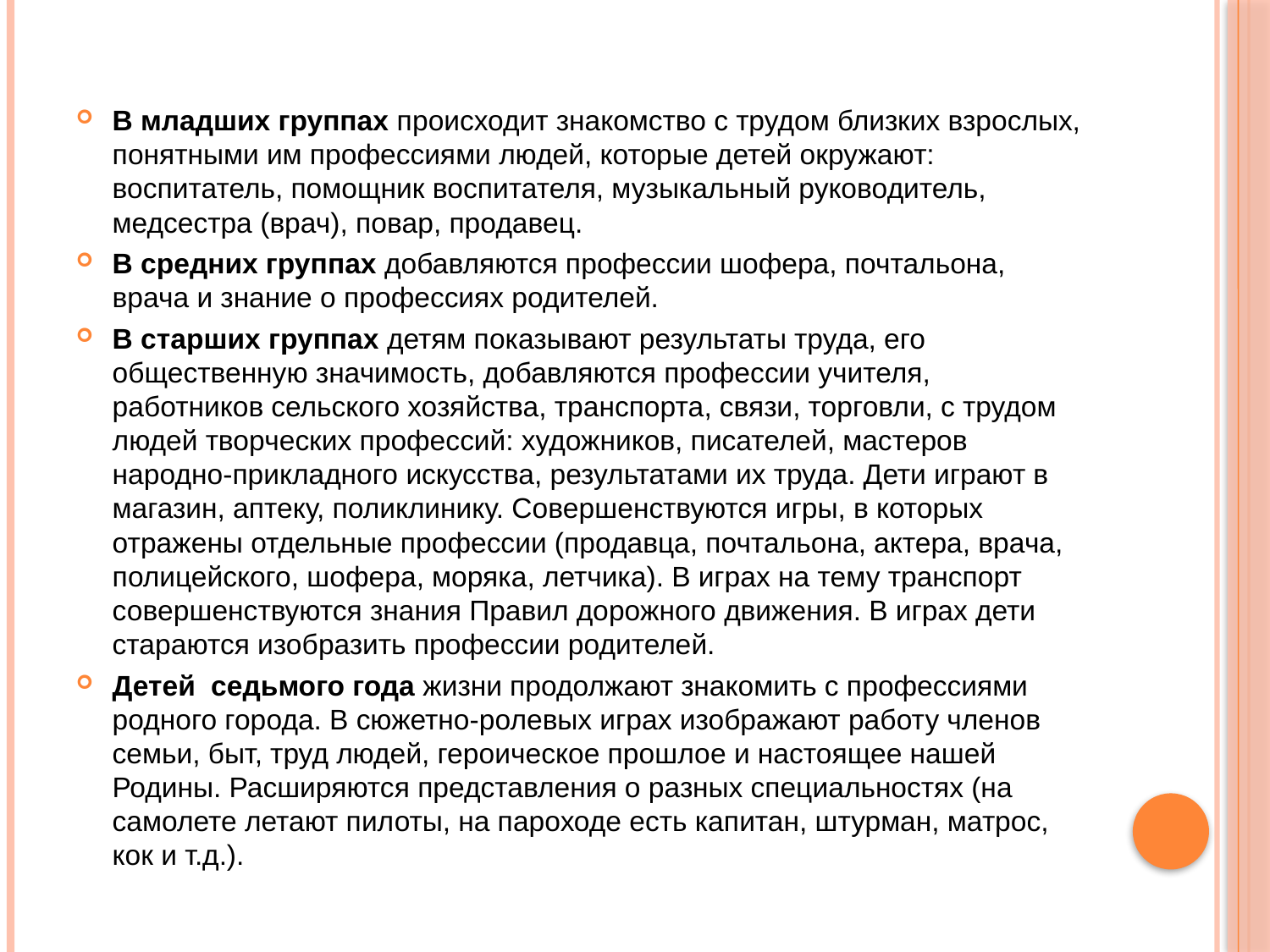

#
В младших группах происходит знакомство с трудом близких взрослых, понятными им профессиями людей, которые детей окружают: воспитатель, помощник воспитателя, музыкальный руководитель, медсестра (врач), повар, продавец.
В средних группах добавляются профессии шофера, почтальона, врача и знание о профессиях родителей.
В старших группах детям показывают результаты труда, его общественную значимость, добавляются профессии учителя, работников сельского хозяйства, транспорта, связи, торговли, с трудом людей творческих профессий: художников, писателей, мастеров народно-прикладного искусства, результатами их труда. Дети играют в магазин, аптеку, поликлинику. Совершенствуются игры, в которых отражены отдельные профессии (продавца, почтальона, актера, врача, полицейского, шофера, моряка, летчика). В играх на тему транспорт совершенствуются знания Правил дорожного движения. В играх дети стараются изобразить профессии родителей.
Детей  седьмого года жизни продолжают знакомить с профессиями родного города. В сюжетно-ролевых играх изображают работу членов семьи, быт, труд людей, героическое прошлое и настоящее нашей Родины. Расширяются представления о разных специальностях (на самолете летают пилоты, на пароходе есть капитан, штурман, матрос, кок и т.д.).